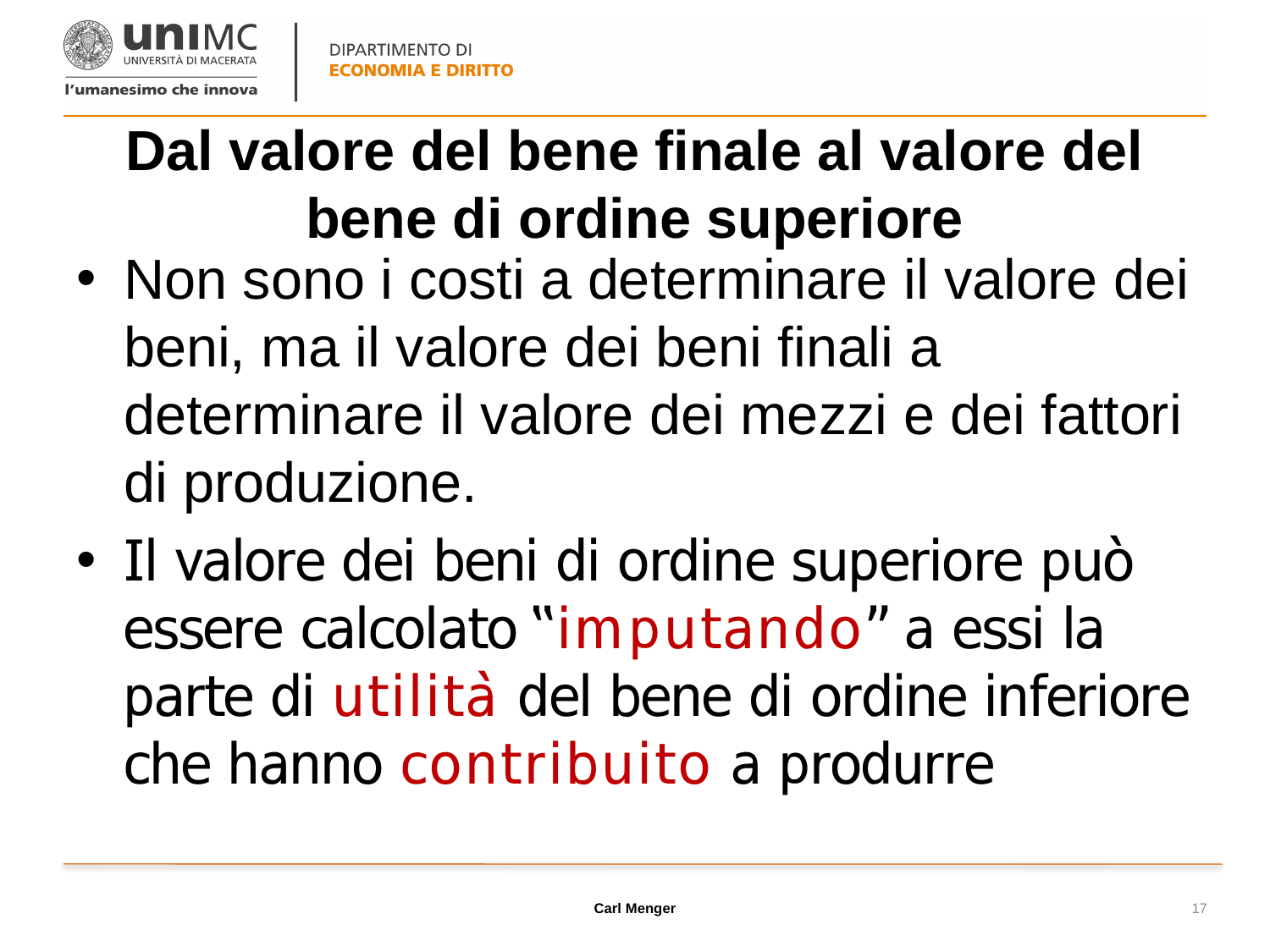

# Dal valore del bene finale al valore del bene di ordine superiore
Non sono i costi a determinare il valore dei beni, ma il valore dei beni finali a determinare il valore dei mezzi e dei fattori di produzione.
Il valore dei beni di ordine superiore può essere calcolato “imputando” a essi la parte di utilità del bene di ordine inferiore che hanno contribuito a produrre
Carl Menger
17